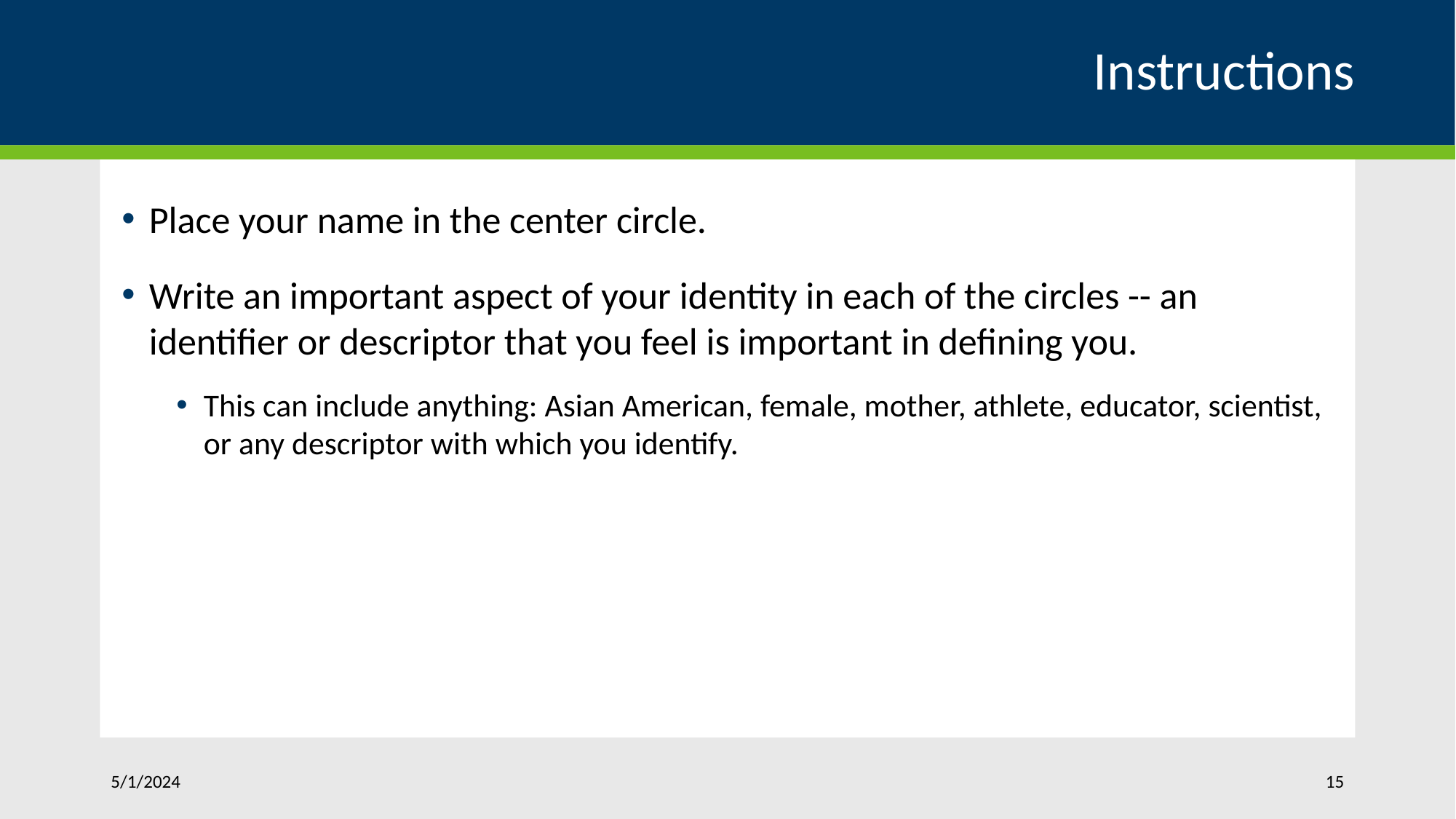

# Instructions
Place your name in the center circle.
Write an important aspect of your identity in each of the circles -- an identifier or descriptor that you feel is important in defining you.
This can include anything: Asian American, female, mother, athlete, educator, scientist, or any descriptor with which you identify.

5/1/2024
15